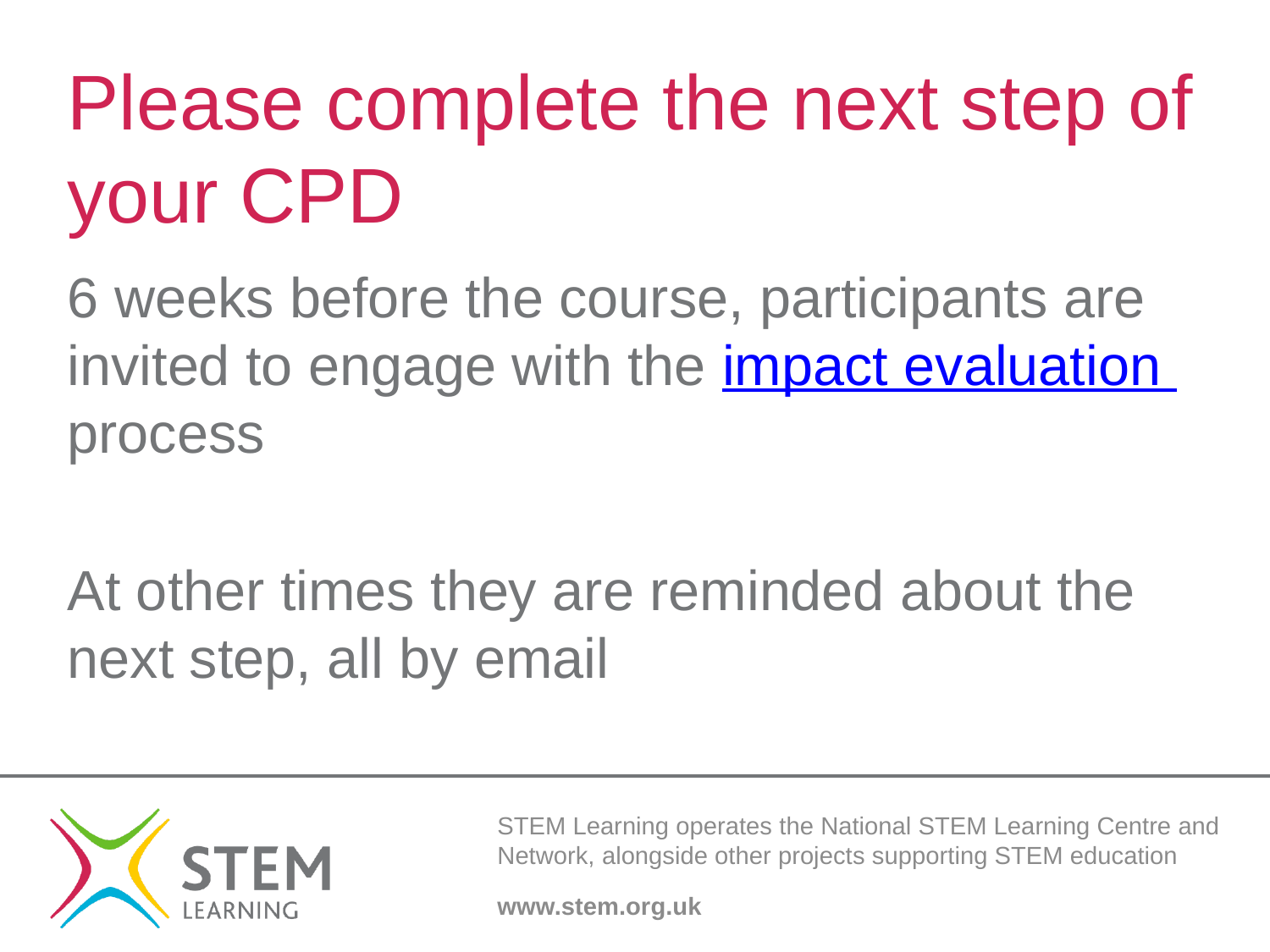

# Please complete the next step of your CPD

6 weeks before the course, participants are invited to engage with the impact evaluation process

At other times they are reminded about the next step, all by email